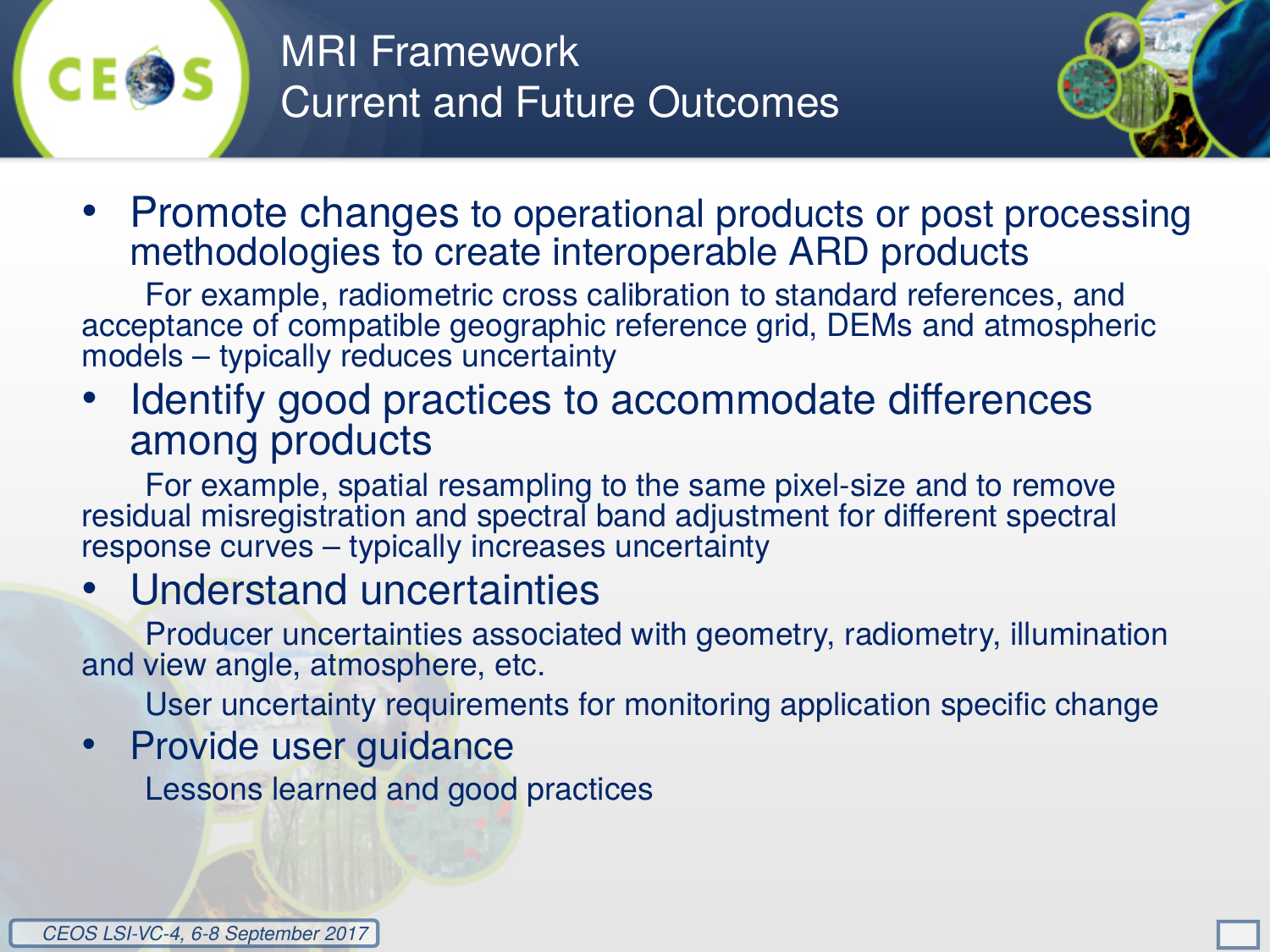

MRI Framework
Current and Future Outcomes
Promote changes to operational products or post processing methodologies to create interoperable ARD products
For example, radiometric cross calibration to standard references, and acceptance of compatible geographic reference grid, DEMs and atmospheric models – typically reduces uncertainty
Identify good practices to accommodate differences among products
For example, spatial resampling to the same pixel-size and to remove residual misregistration and spectral band adjustment for different spectral response curves – typically increases uncertainty
Understand uncertainties
Producer uncertainties associated with geometry, radiometry, illumination and view angle, atmosphere, etc.
User uncertainty requirements for monitoring application specific change
Provide user guidance
Lessons learned and good practices
10